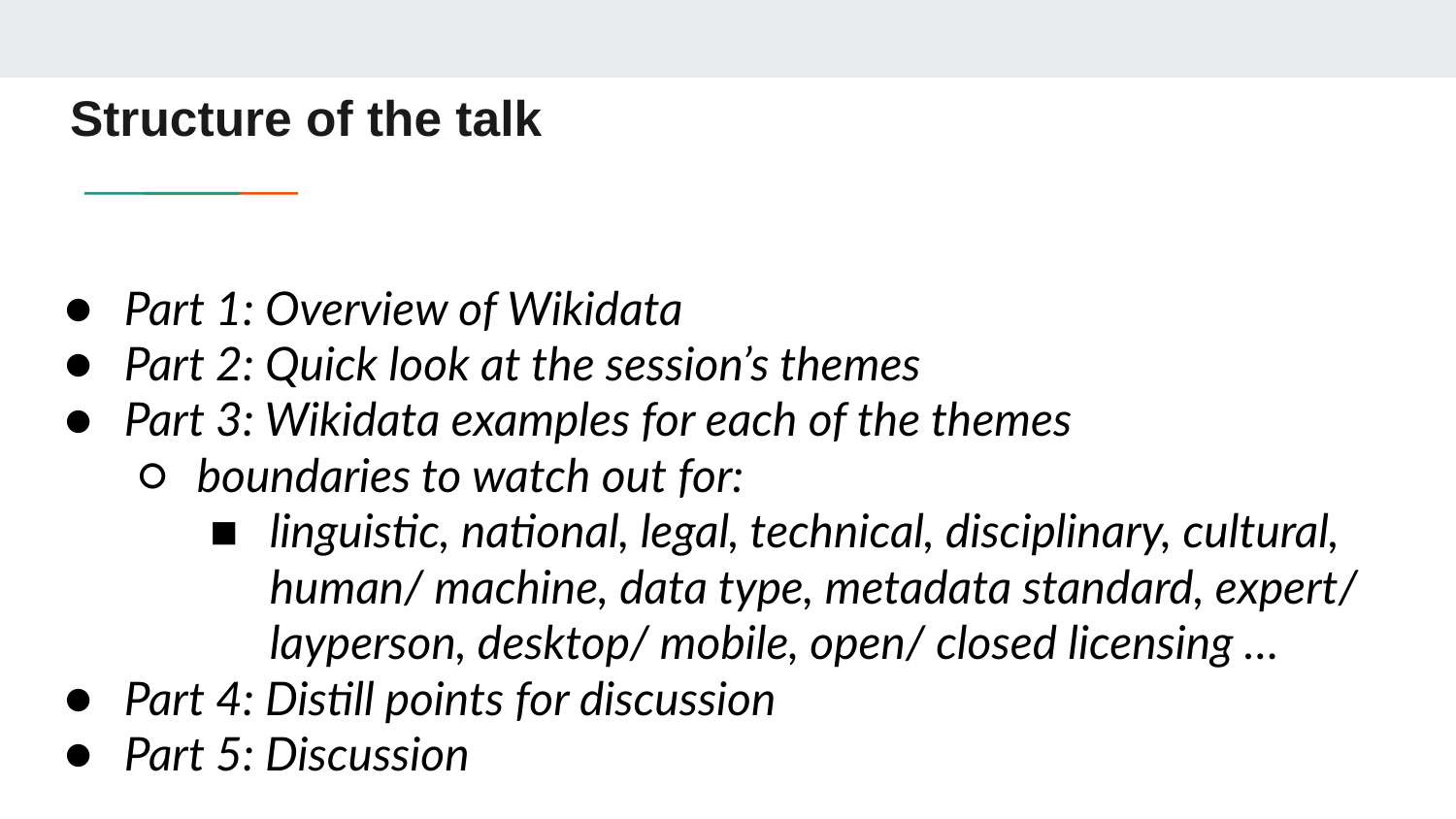

# Structure of the talk
Part 1: Overview of Wikidata
Part 2: Quick look at the session’s themes
Part 3: Wikidata examples for each of the themes
boundaries to watch out for:
linguistic, national, legal, technical, disciplinary, cultural, human/ machine, data type, metadata standard, expert/ layperson, desktop/ mobile, open/ closed licensing …
Part 4: Distill points for discussion
Part 5: Discussion